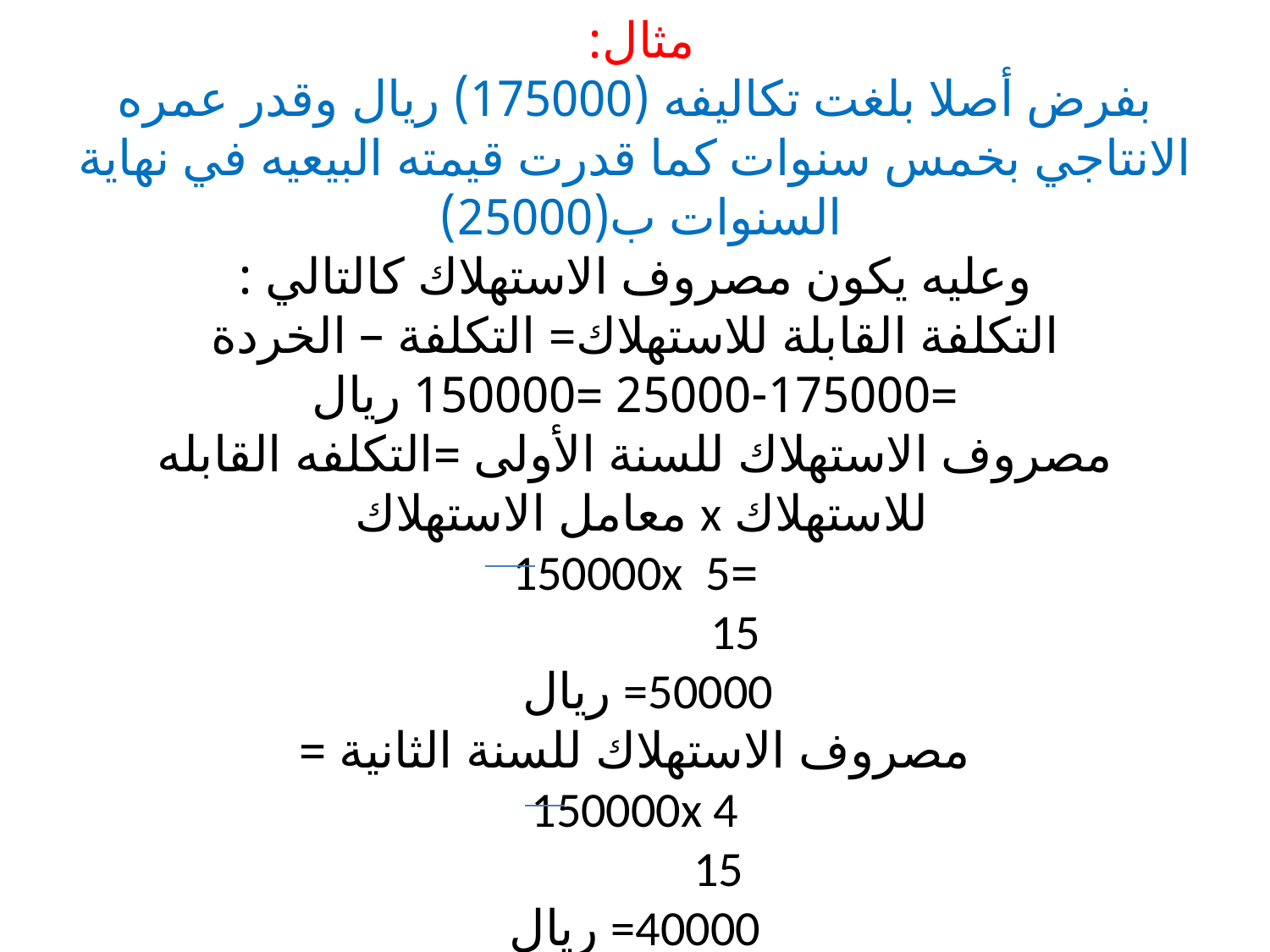

# مثال: بفرض أصلا بلغت تكاليفه (175000) ريال وقدر عمره الانتاجي بخمس سنوات كما قدرت قيمته البيعيه في نهاية السنوات ب(25000) وعليه يكون مصروف الاستهلاك كالتالي : التكلفة القابلة للاستهلاك= التكلفة – الخردة =175000-25000 =150000 ريال مصروف الاستهلاك للسنة الأولى =التكلفه القابله للاستهلاك x معامل الاستهلاك =150000x  5 15 =50000 ريال مصروف الاستهلاك للسنة الثانية = 150000x 4 15 =40000 ريال